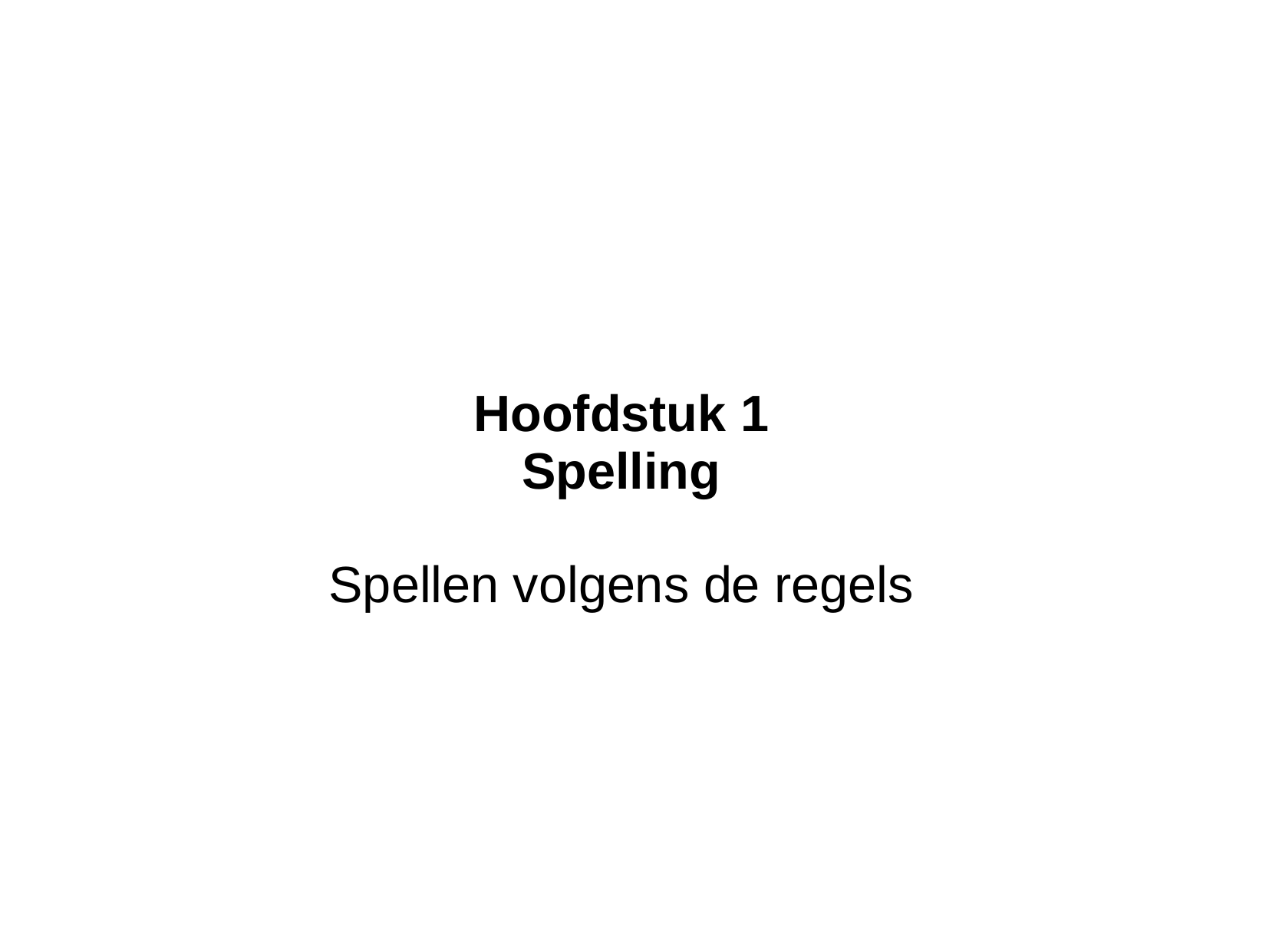

#
Hoofdstuk 1
Spelling

Spellen volgens de regels